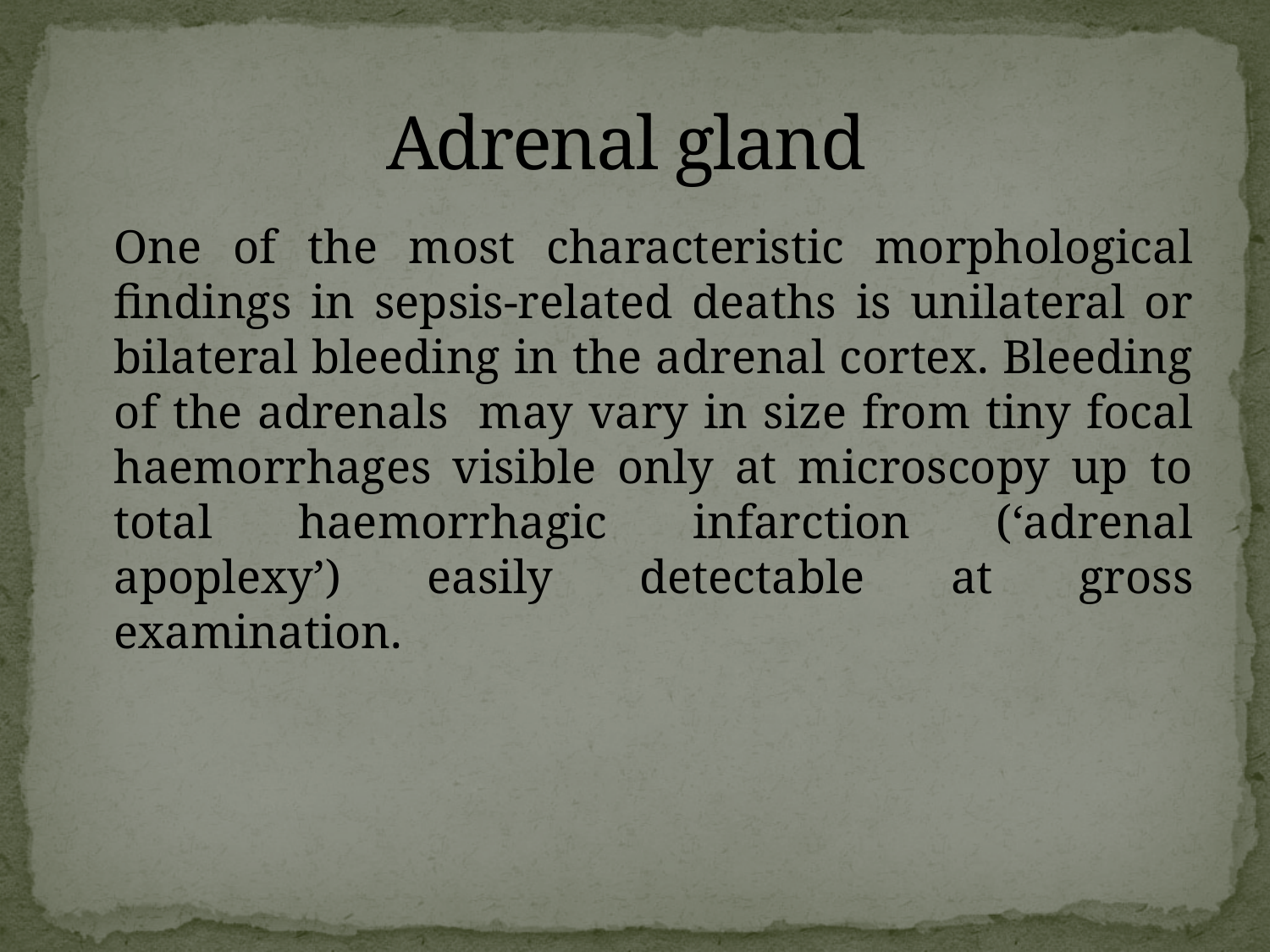

# Adrenal gland
	One of the most characteristic morphological findings in sepsis-related deaths is unilateral or bilateral bleeding in the adrenal cortex. Bleeding of the adrenals  may vary in size from tiny focal haemorrhages visible only at microscopy up to total haemorrhagic infarction (‘adrenal apoplexy’) easily detectable at gross examination.